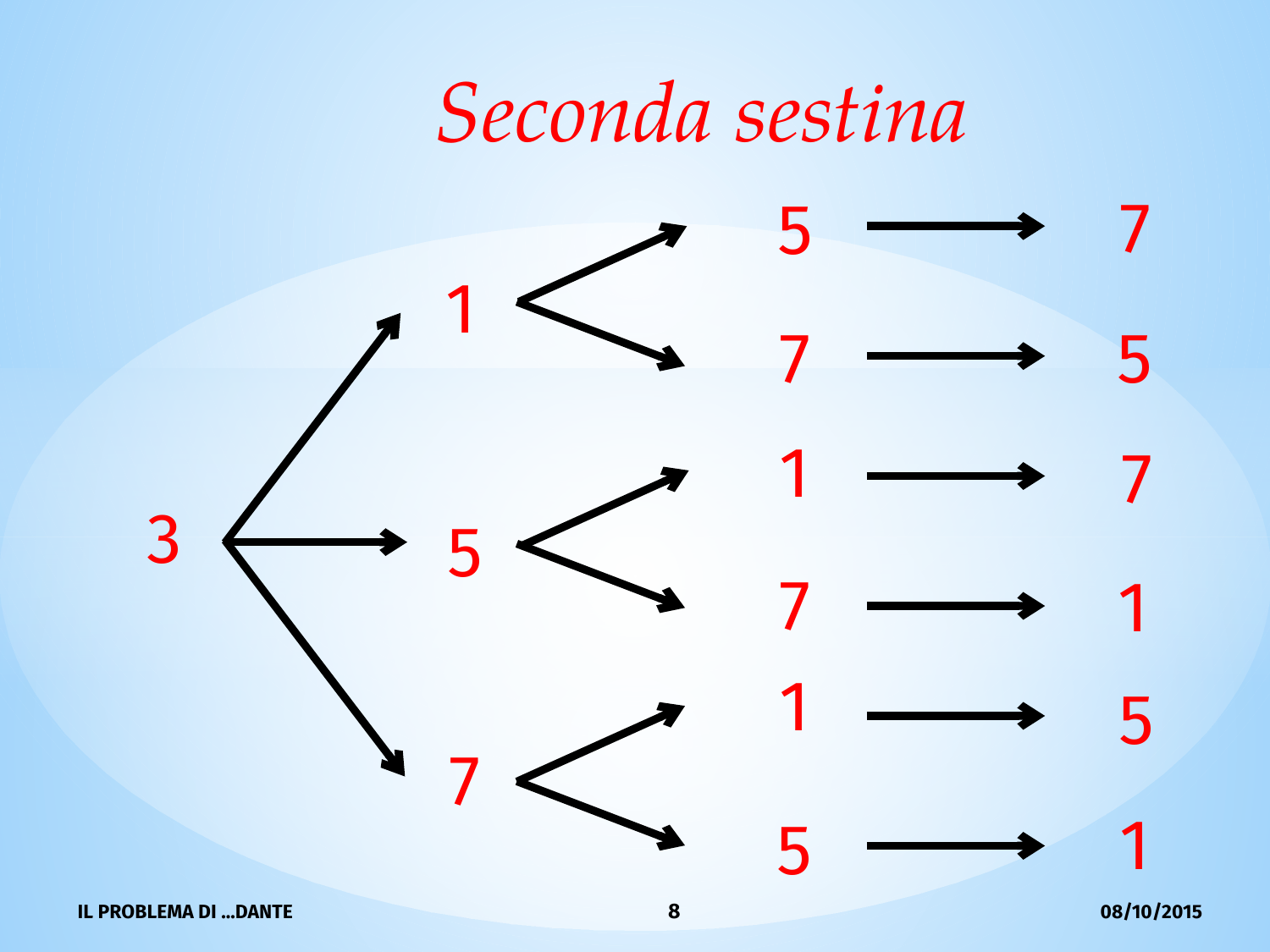

Seconda sestina
7
5
1
5
7
1
7
3
5
7
1
1
5
7
1
5
IL PROBLEMA DI ...DANTE
8
08/10/2015